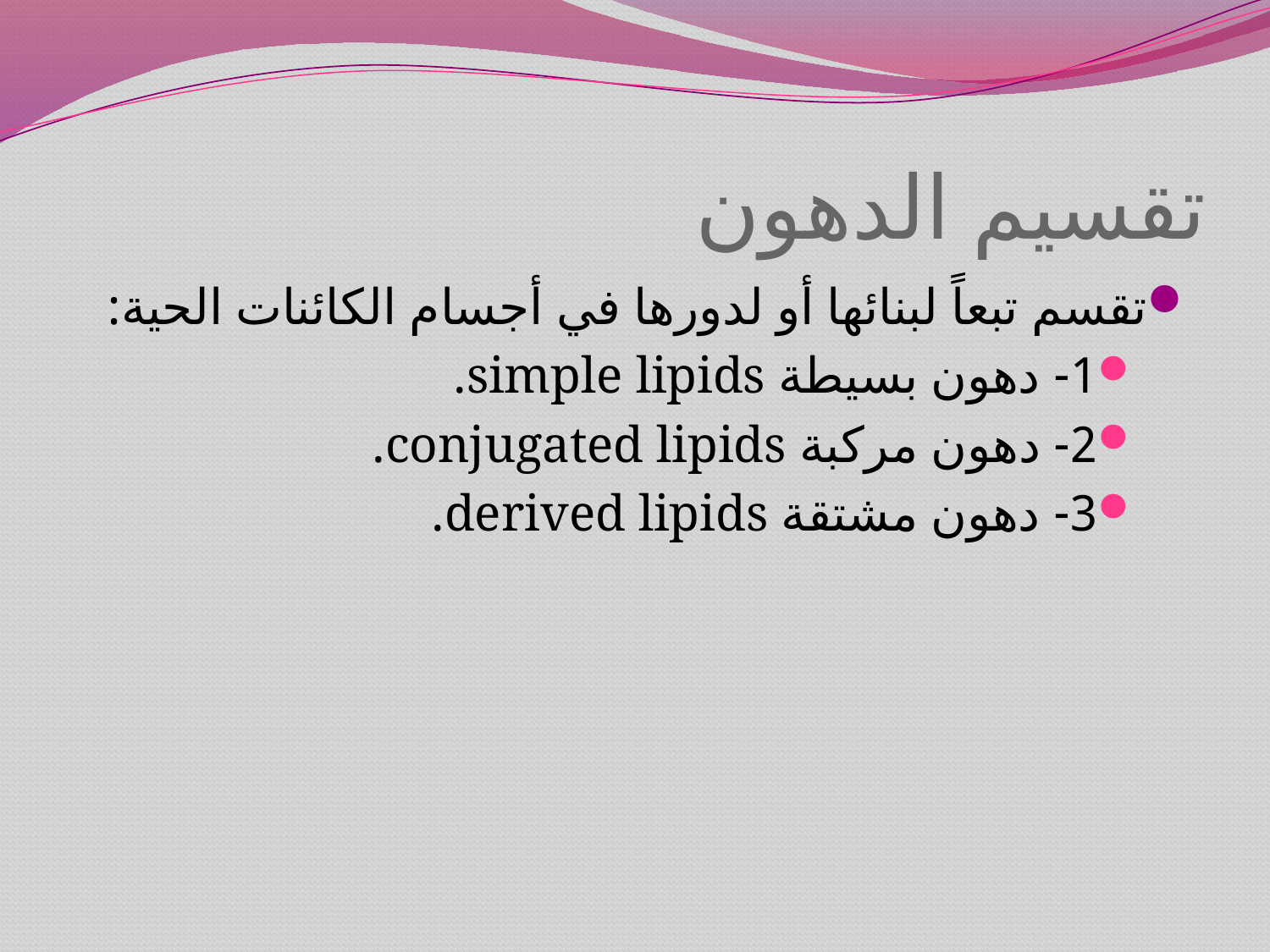

# تقسيم الدهون
تقسم تبعاً لبنائها أو لدورها في أجسام الكائنات الحية:
1- دهون بسيطة simple lipids.
2- دهون مركبة conjugated lipids.
3- دهون مشتقة derived lipids.